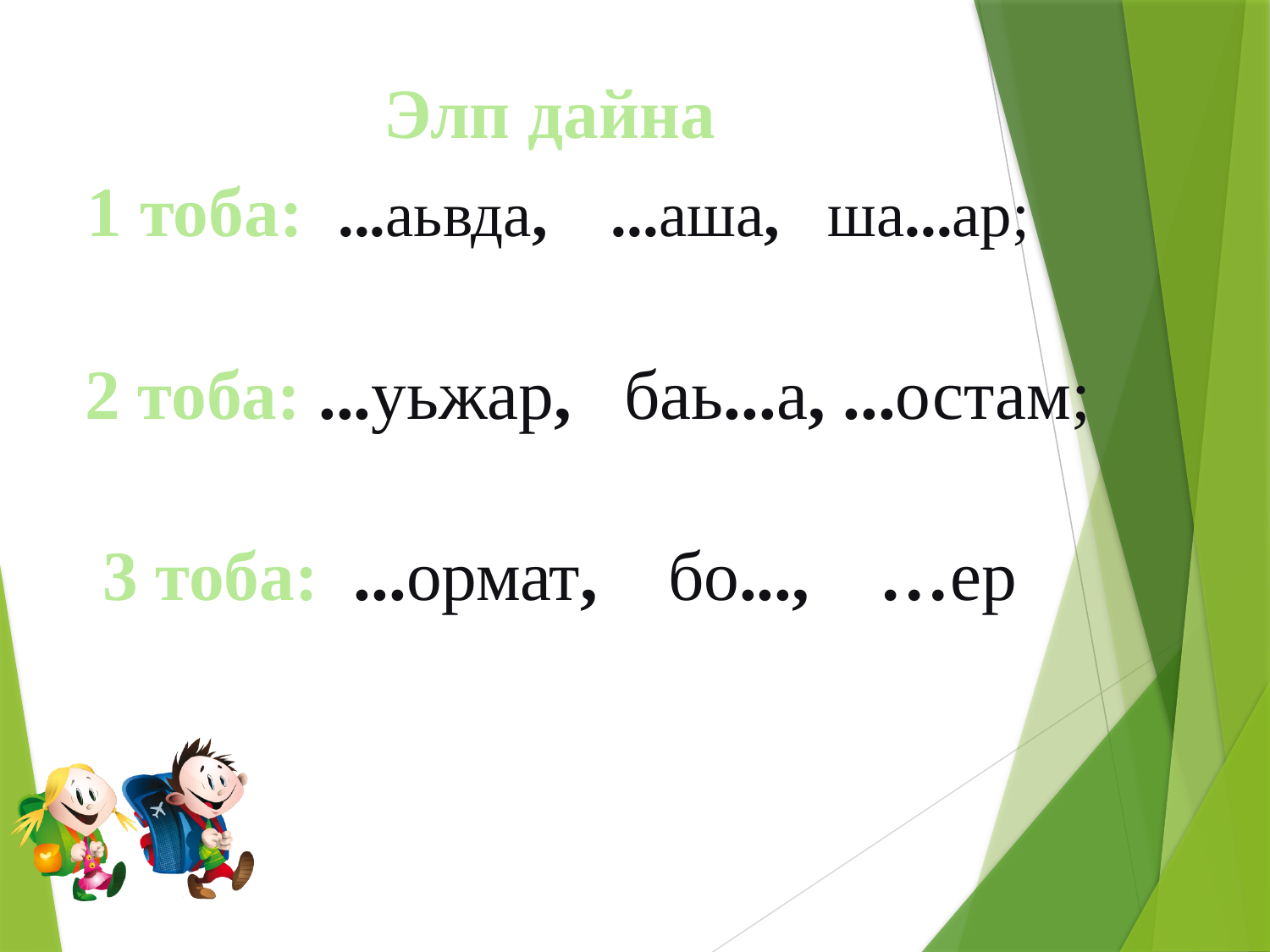

Элп дайна
 1 тоба:  ...аьвда,    ...аша,   ша...ар;

 2 тоба: ...уьжар,   баь...а, ...остам;

  3 тоба:  ...ормат,    бо...,    …ер